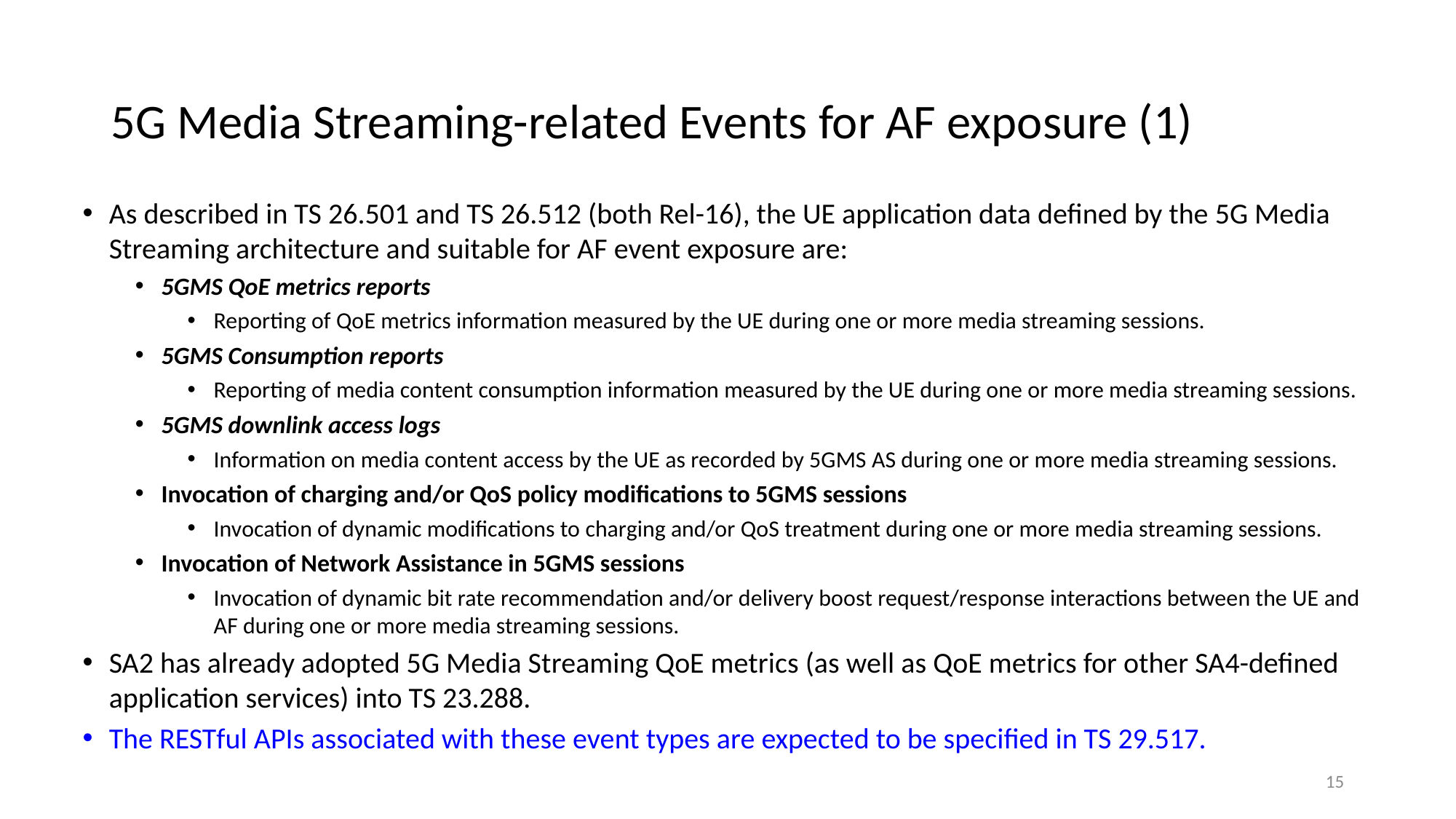

# 5G Media Streaming-related Events for AF exposure (1)
As described in TS 26.501 and TS 26.512 (both Rel-16), the UE application data defined by the 5G Media Streaming architecture and suitable for AF event exposure are:
5GMS QoE metrics reports
Reporting of QoE metrics information measured by the UE during one or more media streaming sessions.
5GMS Consumption reports
Reporting of media content consumption information measured by the UE during one or more media streaming sessions.
5GMS downlink access logs
Information on media content access by the UE as recorded by 5GMS AS during one or more media streaming sessions.
Invocation of charging and/or QoS policy modifications to 5GMS sessions
Invocation of dynamic modifications to charging and/or QoS treatment during one or more media streaming sessions.
Invocation of Network Assistance in 5GMS sessions
Invocation of dynamic bit rate recommendation and/or delivery boost request/response interactions between the UE and AF during one or more media streaming sessions.
SA2 has already adopted 5G Media Streaming QoE metrics (as well as QoE metrics for other SA4-defined application services) into TS 23.288.
The RESTful APIs associated with these event types are expected to be specified in TS 29.517.
15